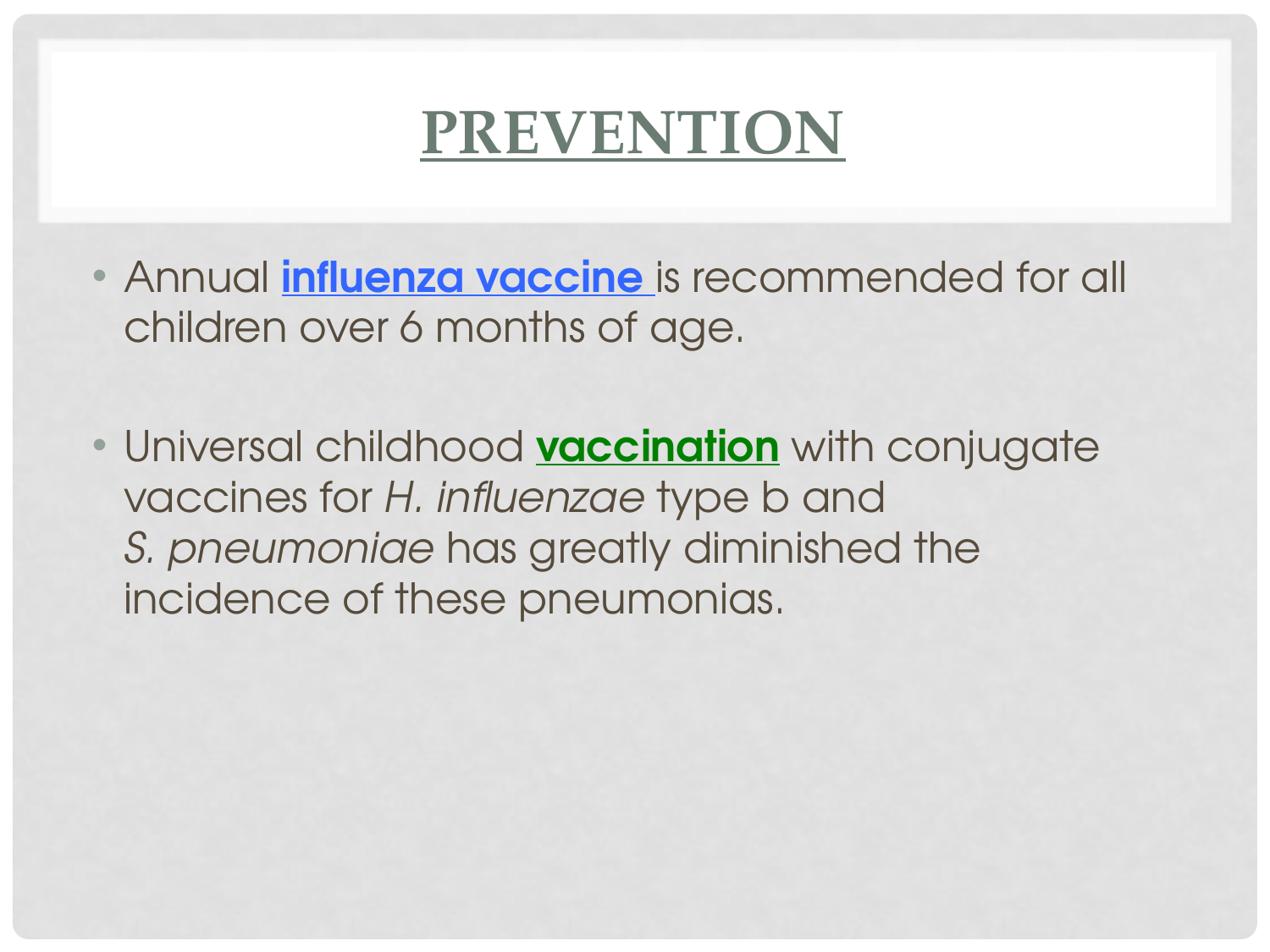

# PREVENTION
Annual influenza vaccine is recommended for all children over 6 months of age.

Universal childhood vaccination with conjugate vaccines for H. influenzae type b and                        S. pneumoniae has greatly diminished the incidence of these pneumonias.